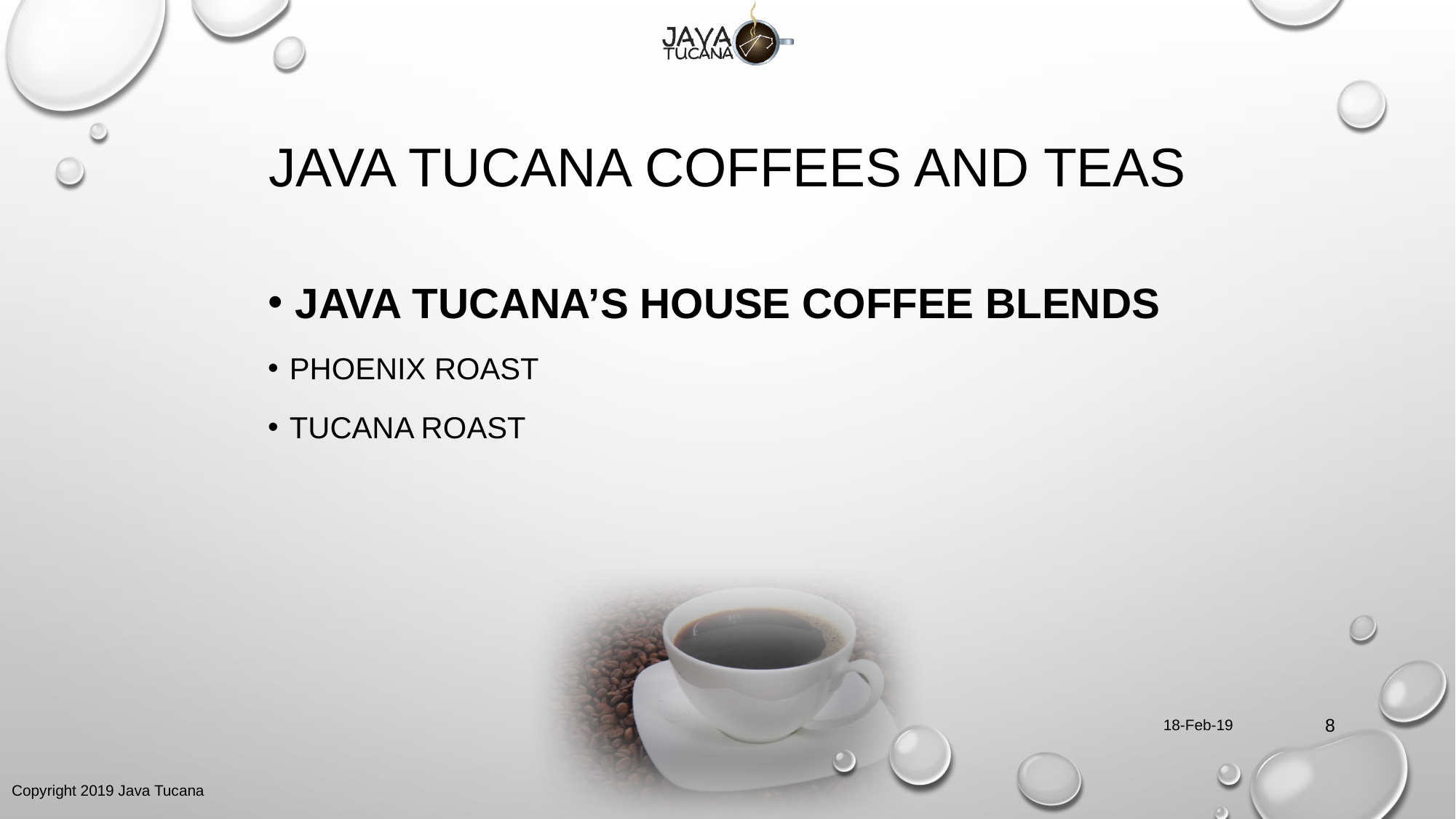

# Java Tucana Coffees and Teas
Java Tucana’s house coffee blends
Phoenix Roast
Tucana Roast
18-Feb-19
8
Copyright 2019 Java Tucana